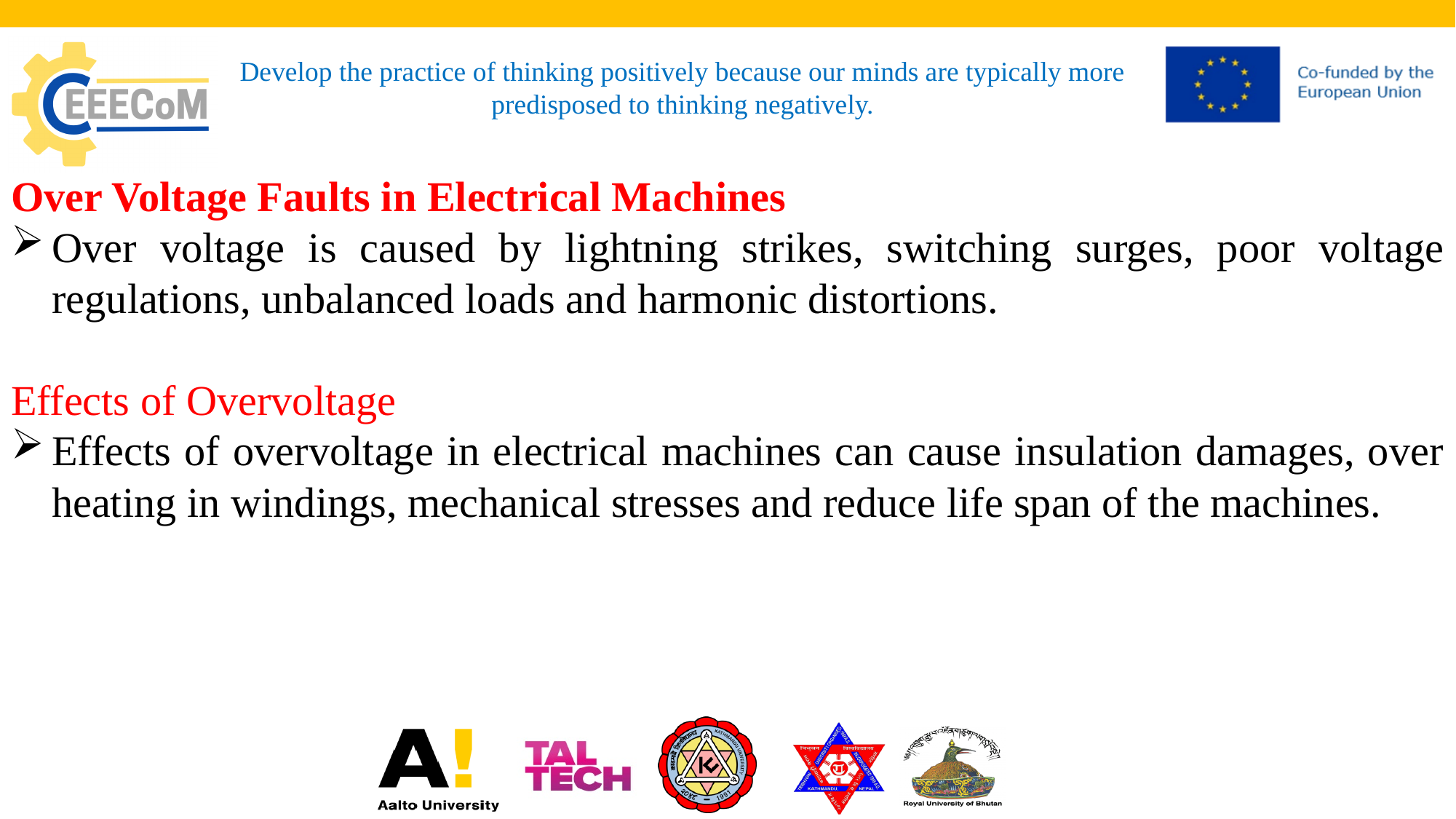

# Develop the practice of thinking positively because our minds are typically more predisposed to thinking negatively.
Over Voltage Faults in Electrical Machines
Over voltage is caused by lightning strikes, switching surges, poor voltage regulations, unbalanced loads and harmonic distortions.

Effects of Overvoltage
Effects of overvoltage in electrical machines can cause insulation damages, over heating in windings, mechanical stresses and reduce life span of the machines.